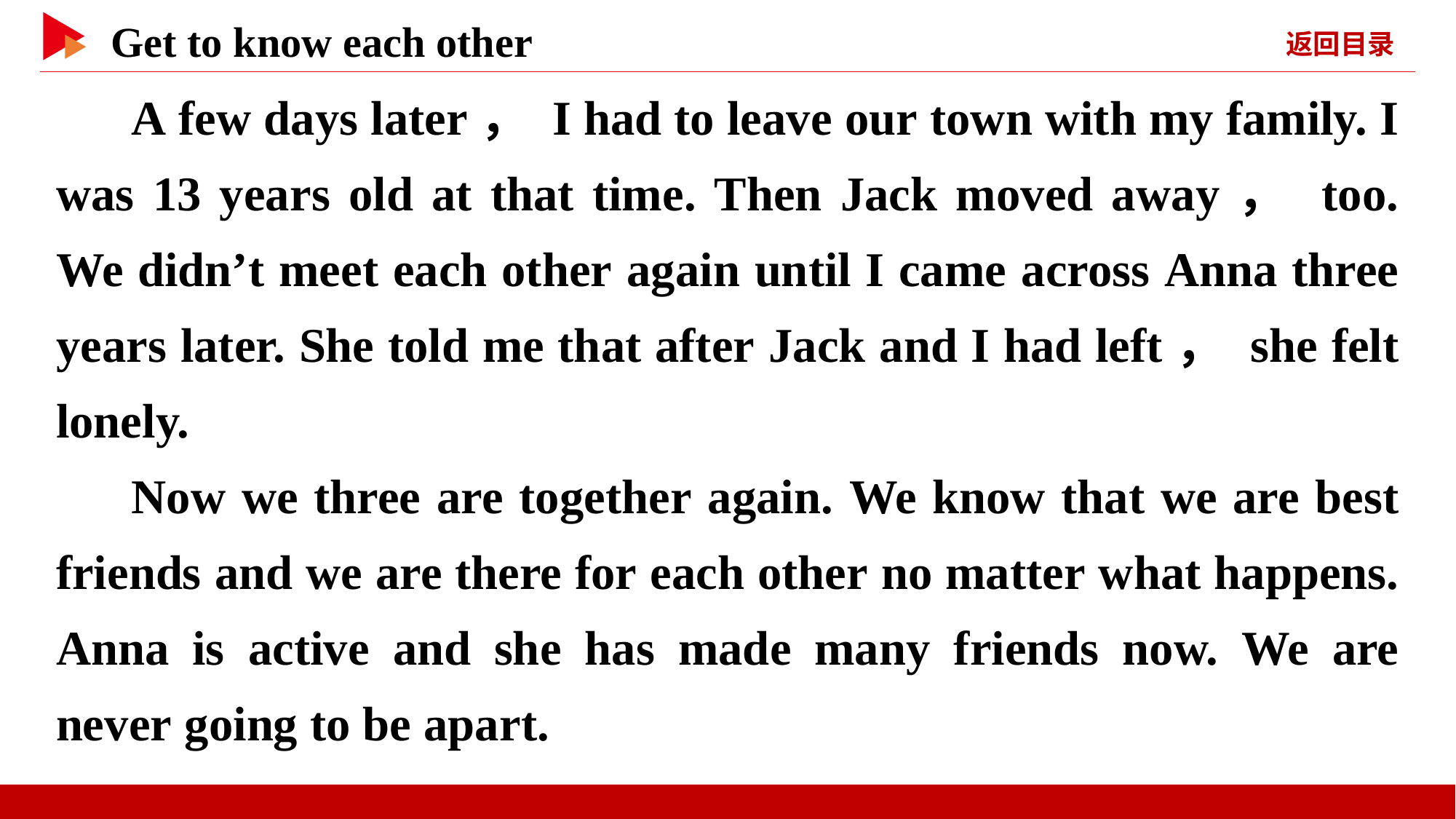

A few days later， I had to leave our town with my family. I was 13 years old at that time. Then Jack moved away， too. We didn’t meet each other again until I came across Anna three years later. She told me that after Jack and I had left， she felt lonely.
Now we three are together again. We know that we are best friends and we are there for each other no matter what happens. Anna is active and she has made many friends now. We are never going to be apart.